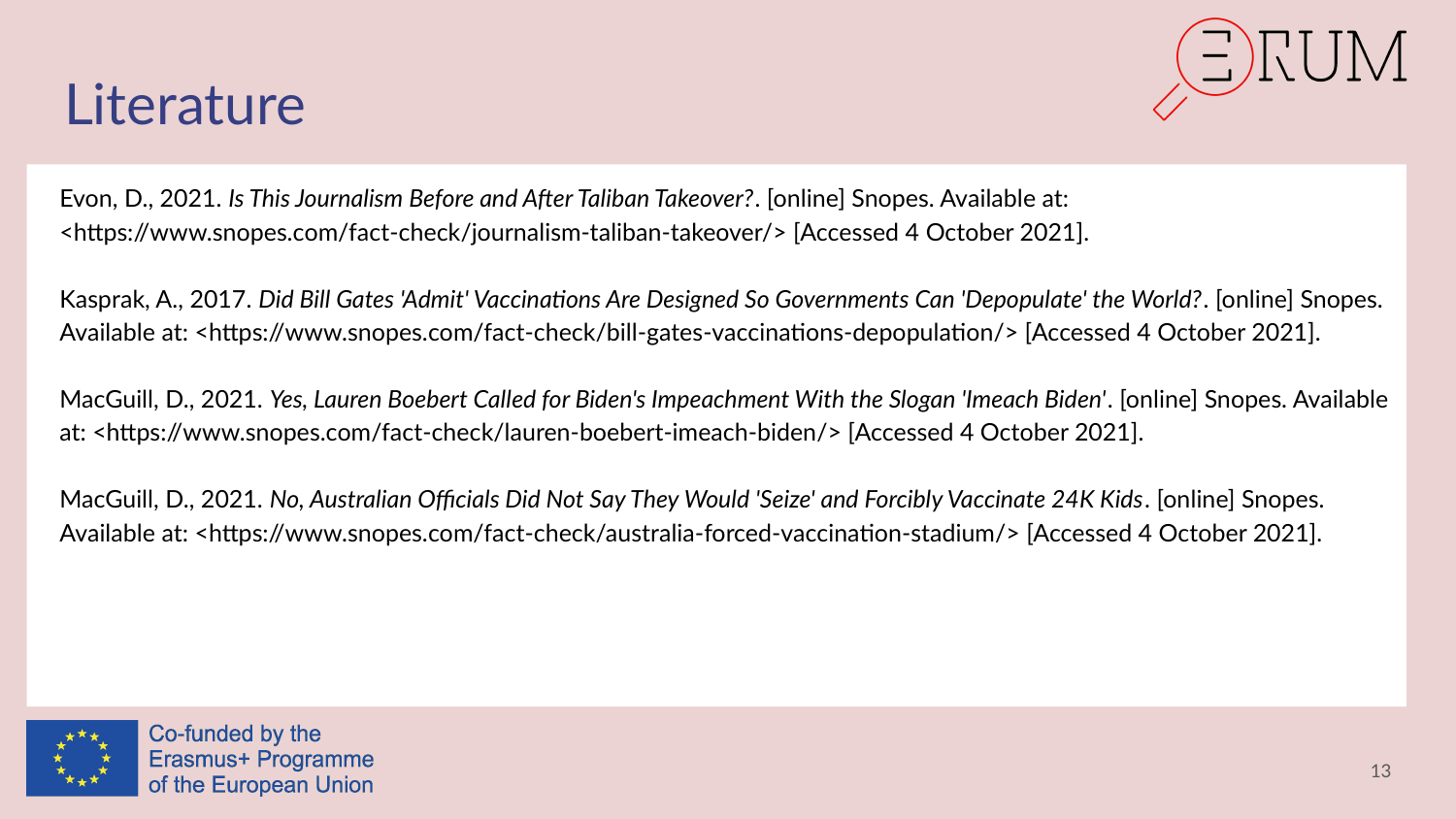

# Literature
Evon, D., 2021. Is This Journalism Before and After Taliban Takeover?. [online] Snopes. Available at: <https://www.snopes.com/fact-check/journalism-taliban-takeover/> [Accessed 4 October 2021].

Kasprak, A., 2017. Did Bill Gates 'Admit' Vaccinations Are Designed So Governments Can 'Depopulate' the World?. [online] Snopes. Available at: <https://www.snopes.com/fact-check/bill-gates-vaccinations-depopulation/> [Accessed 4 October 2021].

MacGuill, D., 2021. Yes, Lauren Boebert Called for Biden's Impeachment With the Slogan 'Imeach Biden'. [online] Snopes. Available at: <https://www.snopes.com/fact-check/lauren-boebert-imeach-biden/> [Accessed 4 October 2021].

MacGuill, D., 2021. No, Australian Officials Did Not Say They Would 'Seize' and Forcibly Vaccinate 24K Kids. [online] Snopes. Available at: <https://www.snopes.com/fact-check/australia-forced-vaccination-stadium/> [Accessed 4 October 2021].

13